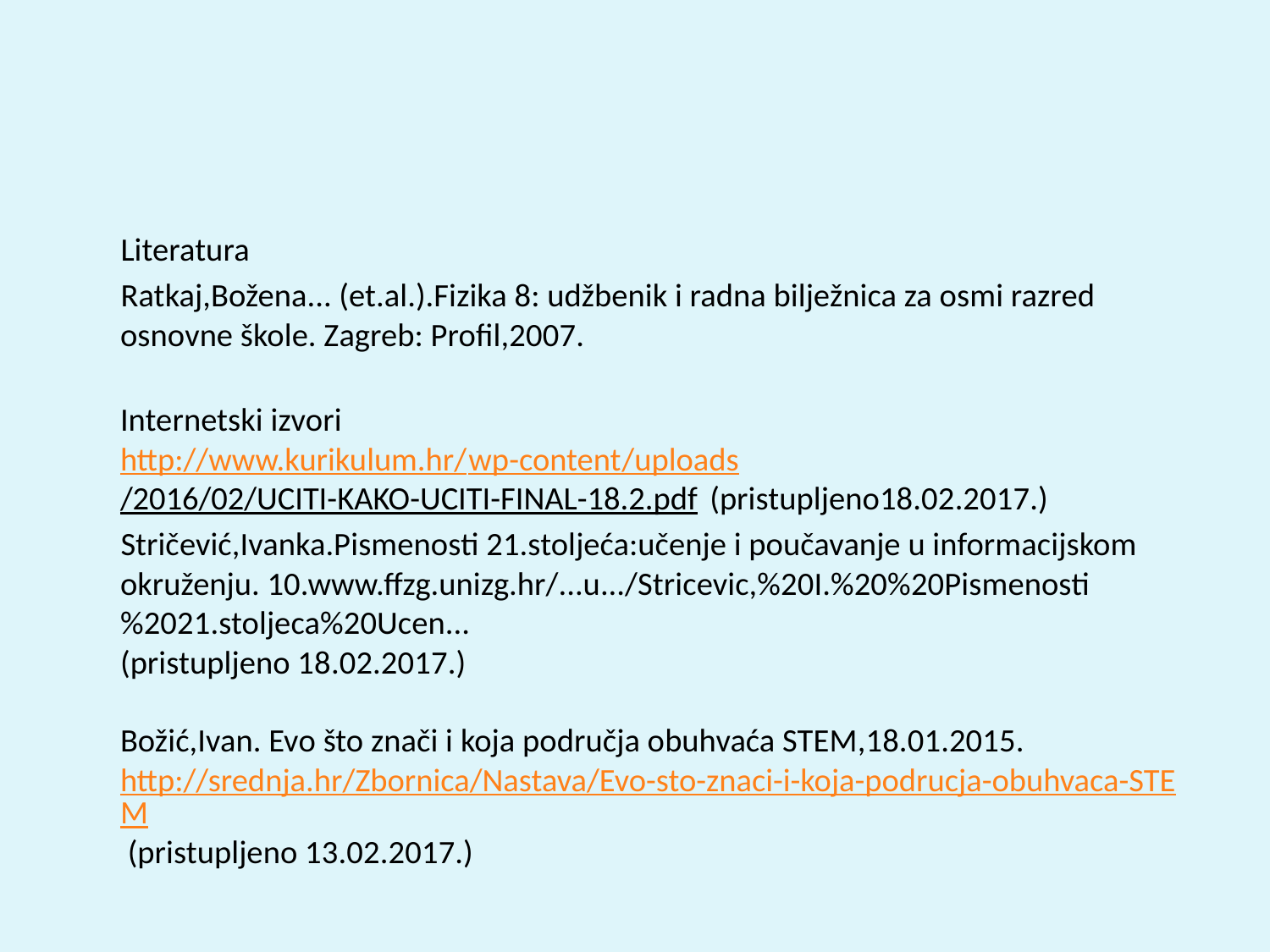

#
      Literatura
      Ratkaj,Božena... (et.al.).Fizika 8: udžbenik i radna bilježnica za osmi razred osnovne škole. Zagreb: Profil,2007.
Internetski izvori
http://www.kurikulum.hr/wp-content/uploads/2016/02/UCITI-KAKO-UCITI-FINAL-18.2.pdf (pristupljeno18.02.2017.)
      Stričević,Ivanka.Pismenosti 21.stoljeća:učenje i poučavanje u informacijskom okruženju. 10.www.ffzg.unizg.hr/...u.../Stricevic,%20I.%20%20Pismenosti%2021.stoljeca%20Ucen...
(pristupljeno 18.02.2017.)
Božić,Ivan. Evo što znači i koja područja obuhvaća STEM,18.01.2015. http://srednja.hr/Zbornica/Nastava/Evo-sto-znaci-i-koja-podrucja-obuhvaca-STEM (pristupljeno 13.02.2017.)